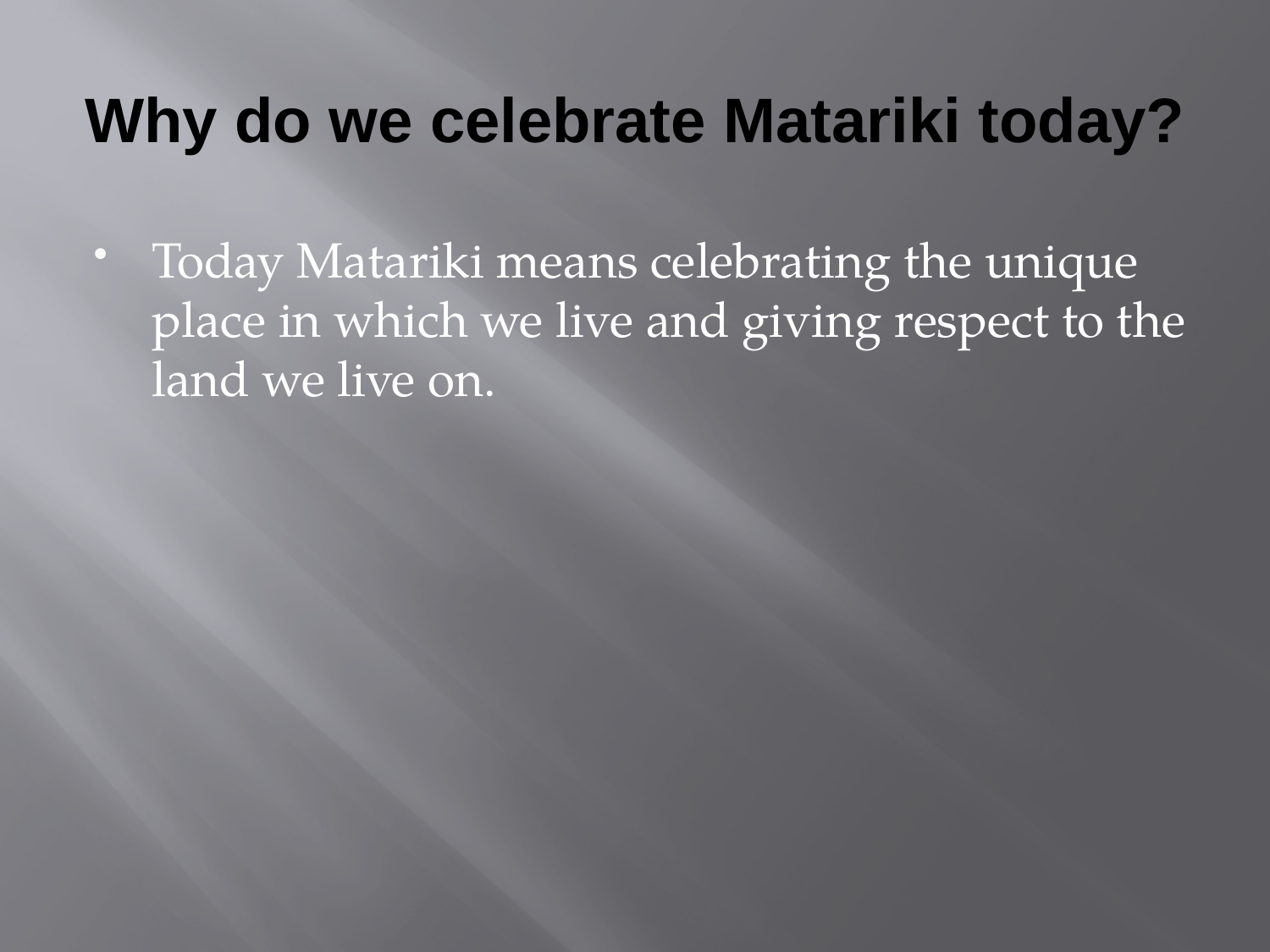

# Why do we celebrate Matariki today?
Today Matariki means celebrating the unique place in which we live and giving respect to the land we live on.